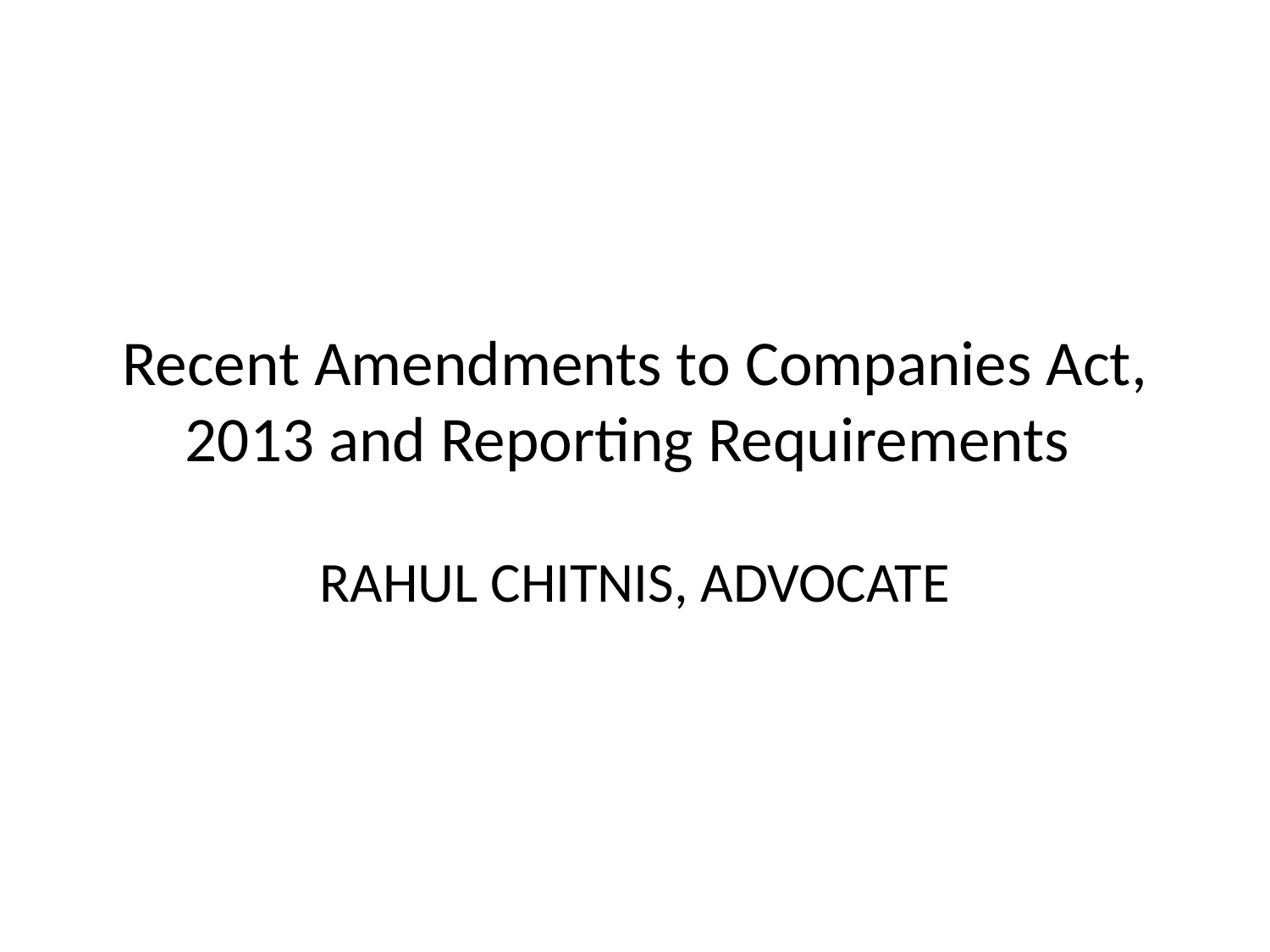

# Recent Amendments to Companies Act, 2013 and Reporting Requirements
RAHUL CHITNIS, ADVOCATE